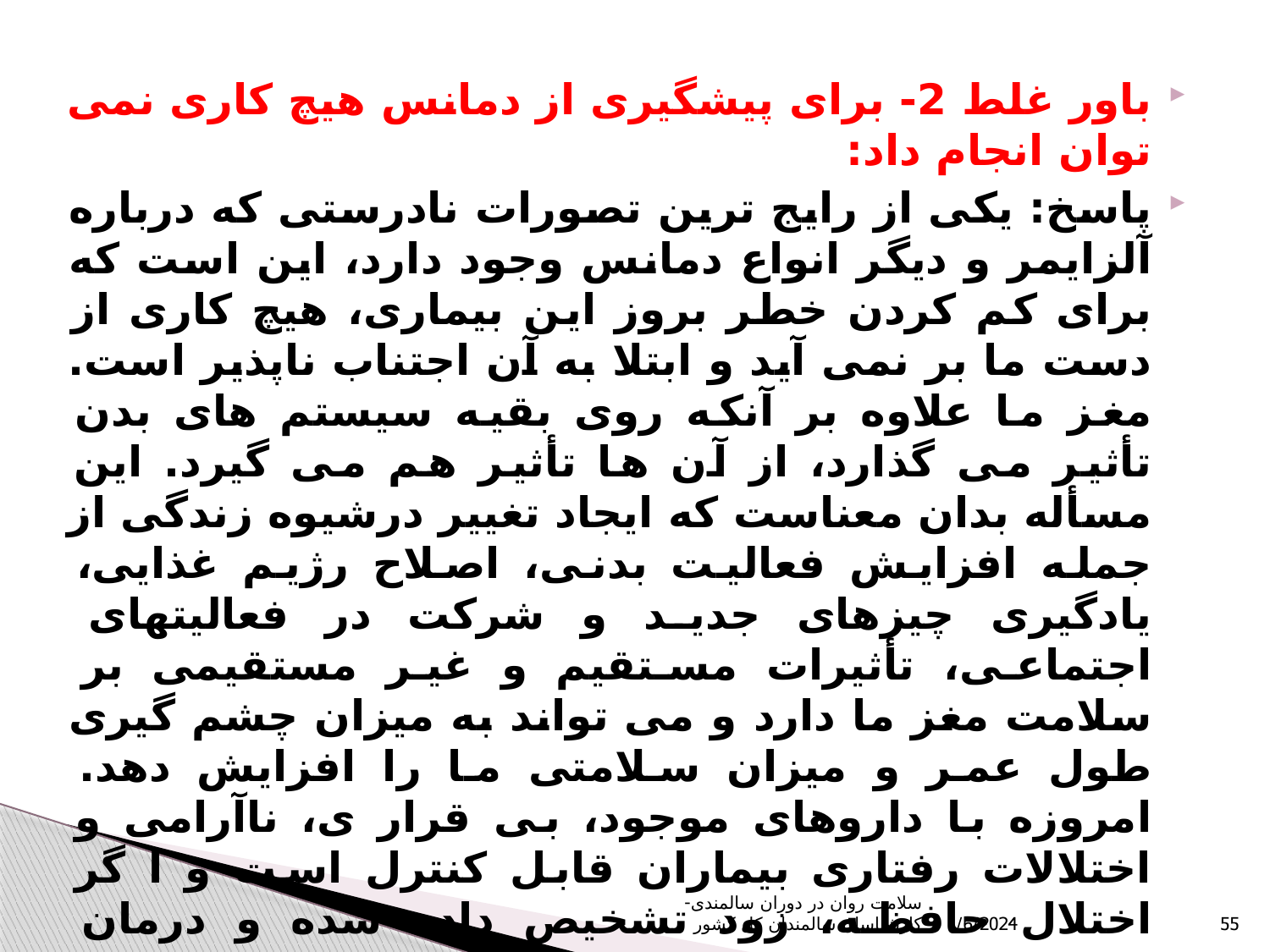

باور غلط 2- برای پیشگیری از دمانس هیچ کاری نمی توان انجام داد:
پاسخ: یکی از رایج ترین تصورات نادرستی که درباره آلزایمر و دیگر انواع دمانس وجود دارد، این است که برای کم کردن خطر بروز این بیماری، هیچ کاری از دست ما بر نمی آید و ابتلا به آن اجتناب ناپذیر است. مغز ما علاوه بر آنکه روی بقیه سیستم های بدن تأثیر می گذارد، از آن ها تأثیر هم می گیرد. این مسأله بدان معناست که ایجاد تغییر درشیوه زندگی از جمله افزایش فعالیت بدنی، اصلاح رژیم غذایی، یادگیری چیزهای جدید و شرکت در فعالیتهای اجتماعی، تأثیرات مستقیم و غیر مستقیمی بر سلامت مغز ما دارد و می تواند به میزان چشم گیری طول عمر و میزان سلامتی ما را افزایش دهد. امروزه با داروهای موجود، بی قرار ی، ناآرامی و اختلالات رفتاری بیماران قابل کنترل است و ا گر اختلال حافظه، زود تشخیص داده شده و درمان شروع شود، عملکرد شناختی را بهتر کرده یا سیر بدترشدن آن را کند می کند.
سلامت روان در دوران سالمندی- کارشناسان سالمندان کل کشور
1/6/2024
55